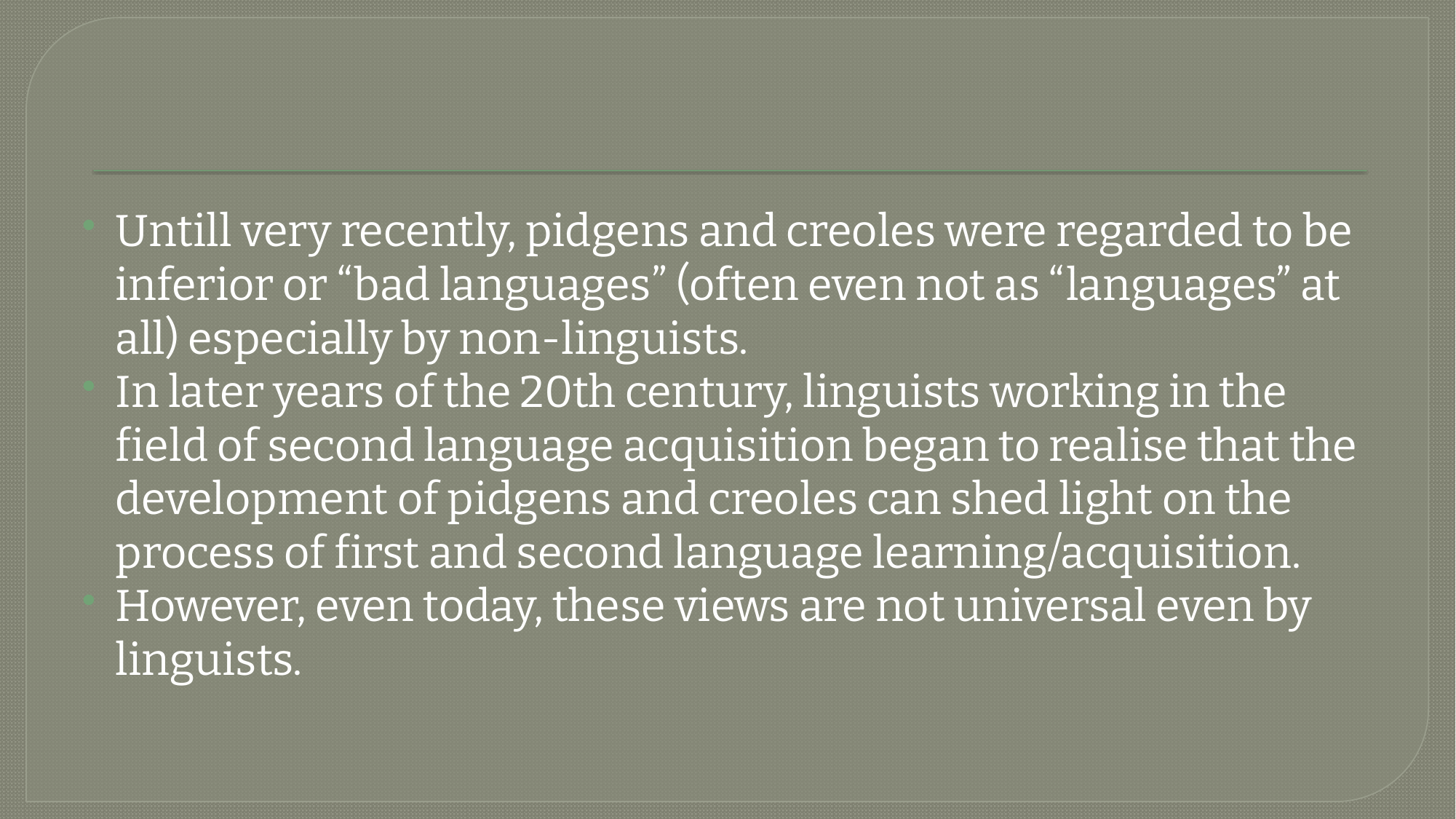

#
Untill very recently, pidgens and creoles were regarded to be inferior or “bad languages” (often even not as “languages” at all) especially by non-linguists.
In later years of the 20th century, linguists working in the field of second language acquisition began to realise that the development of pidgens and creoles can shed light on the process of first and second language learning/acquisition.
However, even today, these views are not universal even by linguists.